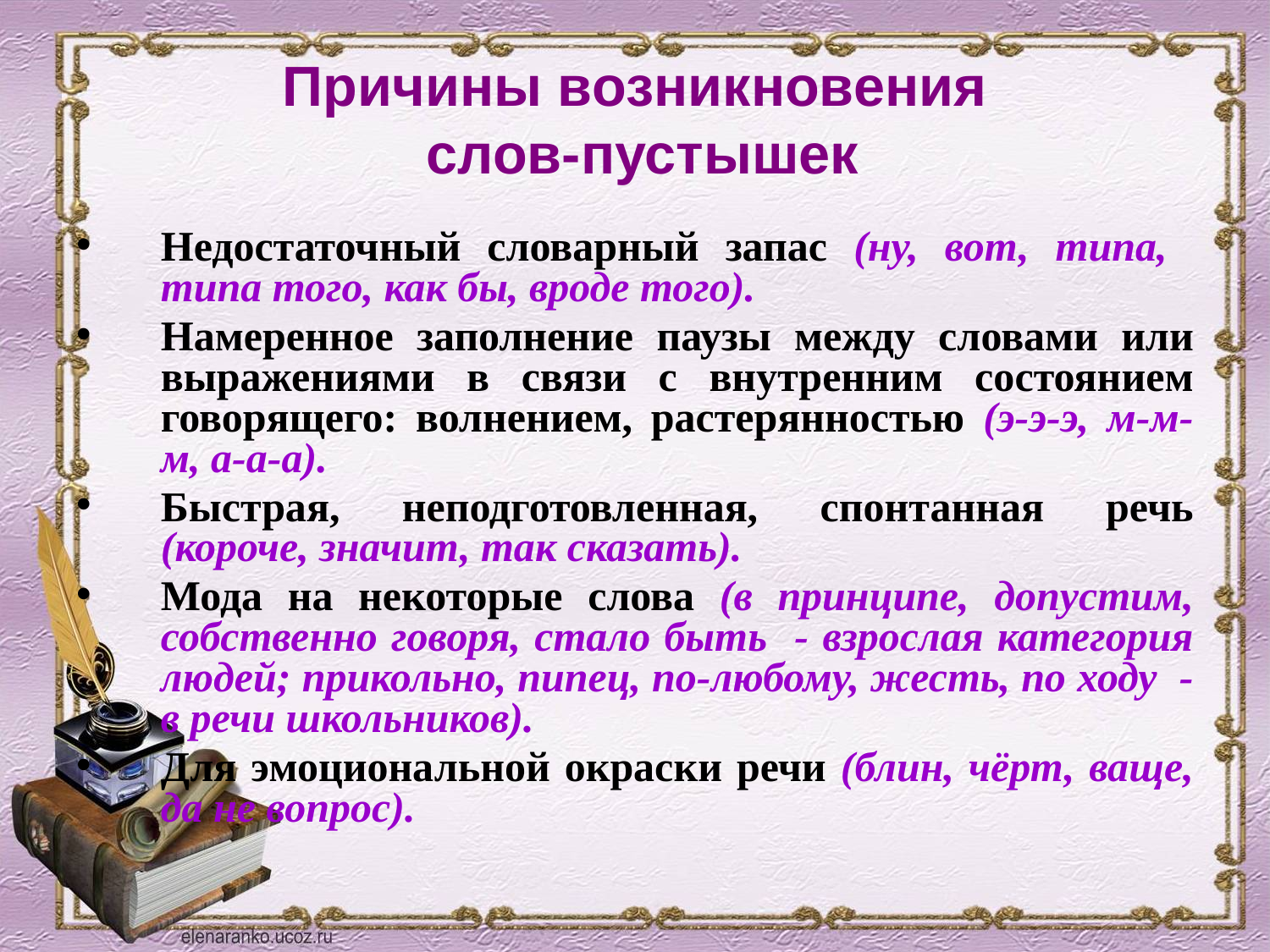

# Причины возникновения слов-пустышек
Недостаточный словарный запас (ну, вот, типа,  типа того, как бы, вроде того).
Намеренное заполнение паузы между словами или выражениями в связи с внутренним состоянием говорящего: волнением, растерянностью (э-э-э, м-м-м, а-а-а).
Быстрая, неподготовленная, спонтанная речь (короче, значит, так сказать).
Мода на некоторые слова (в принципе, допустим, собственно говоря, стало быть  - взрослая категория людей; прикольно, пипец, по-любому, жесть, по ходу  - в речи школьников).
Для эмоциональной окраски речи (блин, чёрт, ваще, да не вопрос).